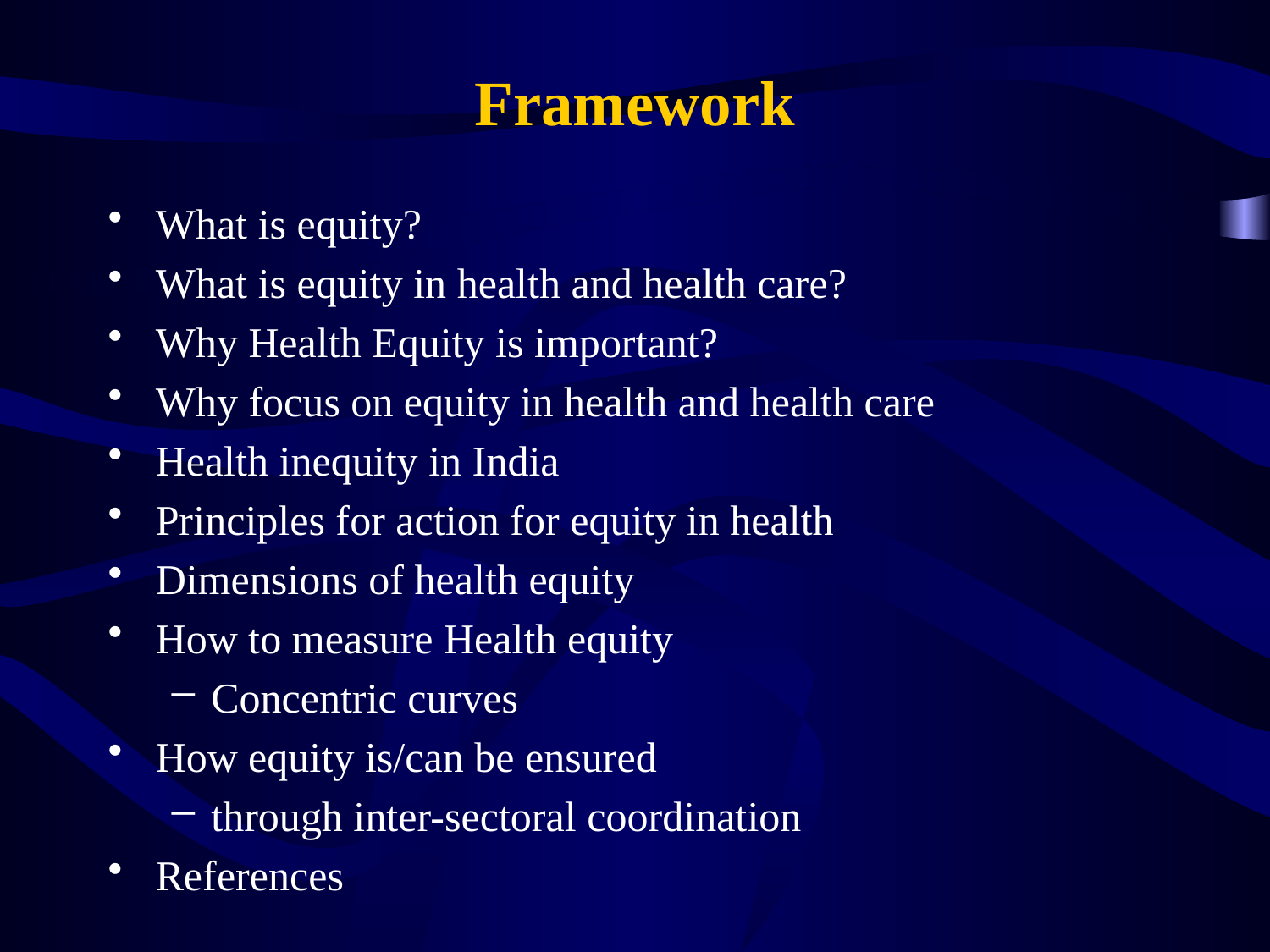

# Framework
What is equity?
What is equity in health and health care?
Why Health Equity is important?
Why focus on equity in health and health care
Health inequity in India
Principles for action for equity in health
Dimensions of health equity
How to measure Health equity
Concentric curves
How equity is/can be ensured
through inter-sectoral coordination
References